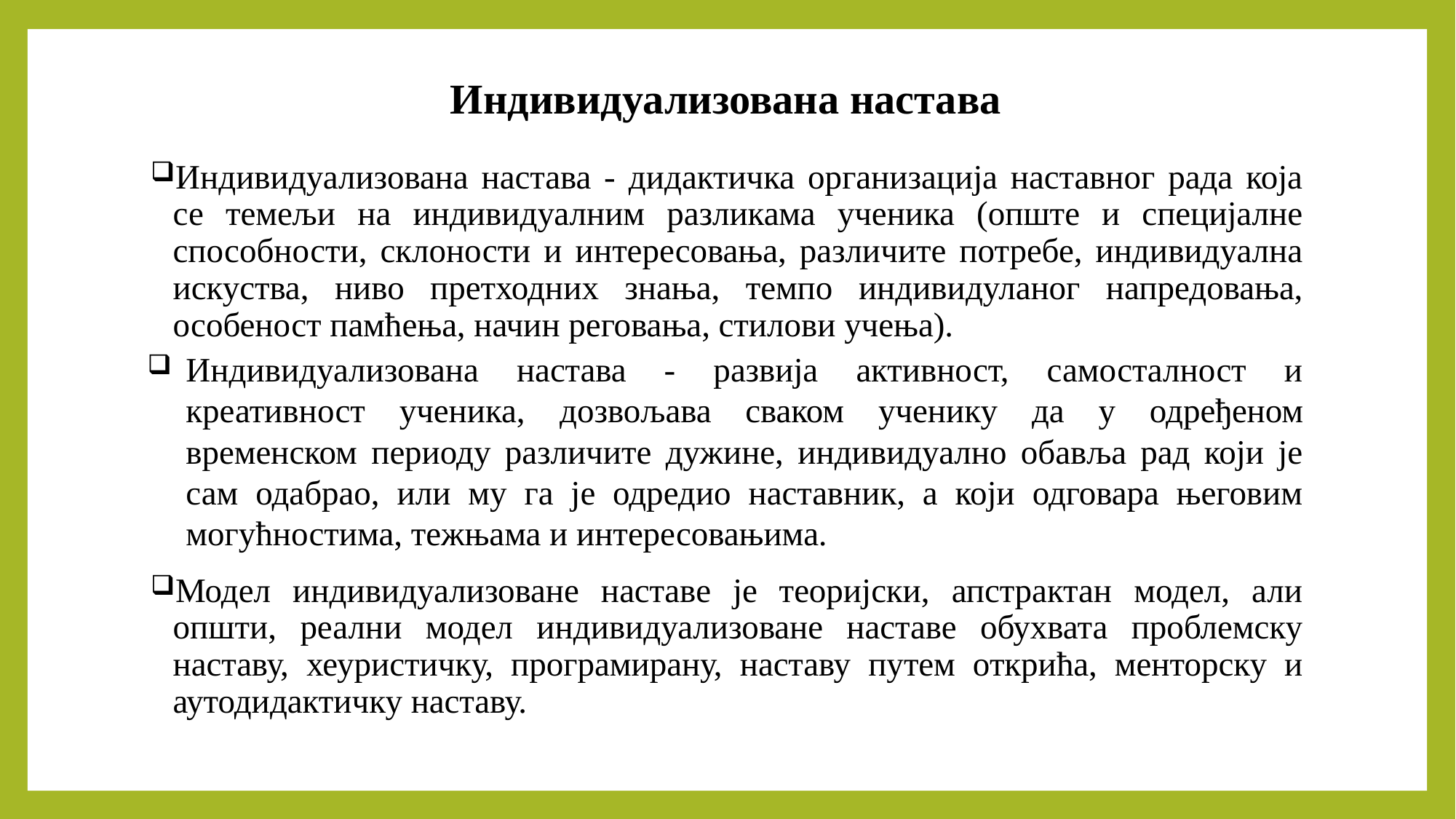

# Индивидуализована настава
Индивидуализована настава - дидактичка организација наставног рада која се темељи на индивидуалним разликама ученика (опште и специјалне способности, склоности и интересовања, различите потребе, индивидуална искуства, ниво претходних знања, темпо индивидуланог напредовања, особеност памћења, начин реговања, стилови учења).
Индивидуализована настава - развија активност, самосталност и креативност ученика, дозвољава сваком ученику да у одређеном временском периоду различите дужине, индивидуално обавља рад који је сам одабрао, или му га је одредио наставник, а који одговара његовим могућностима, тежњама и интересовањима.
Модел индивидуализоване наставе је теоријски, апстрактан модел, али општи, реални модел индивидуализоване наставе обухвата проблемску наставу, хеуристичку, програмирану, наставу путем открића, менторску и аутодидактичку наставу.